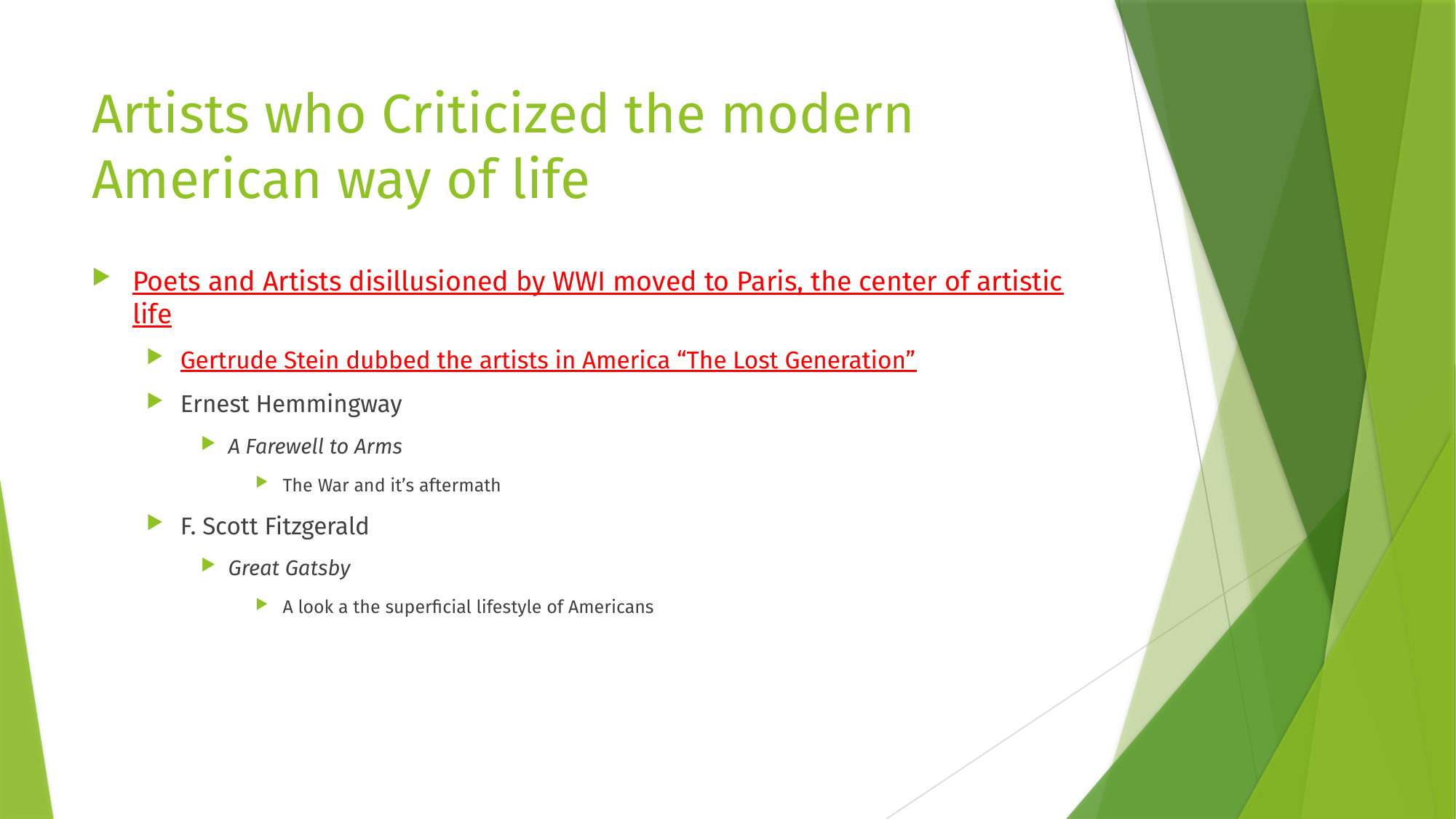

# Artists who Criticized the modern American way of life
Poets and Artists disillusioned by WWI moved to Paris, the center of artistic life
Gertrude Stein dubbed the artists in America “The Lost Generation”
Ernest Hemmingway
A Farewell to Arms
The War and it’s aftermath
F. Scott Fitzgerald
Great Gatsby
A look a the superficial lifestyle of Americans